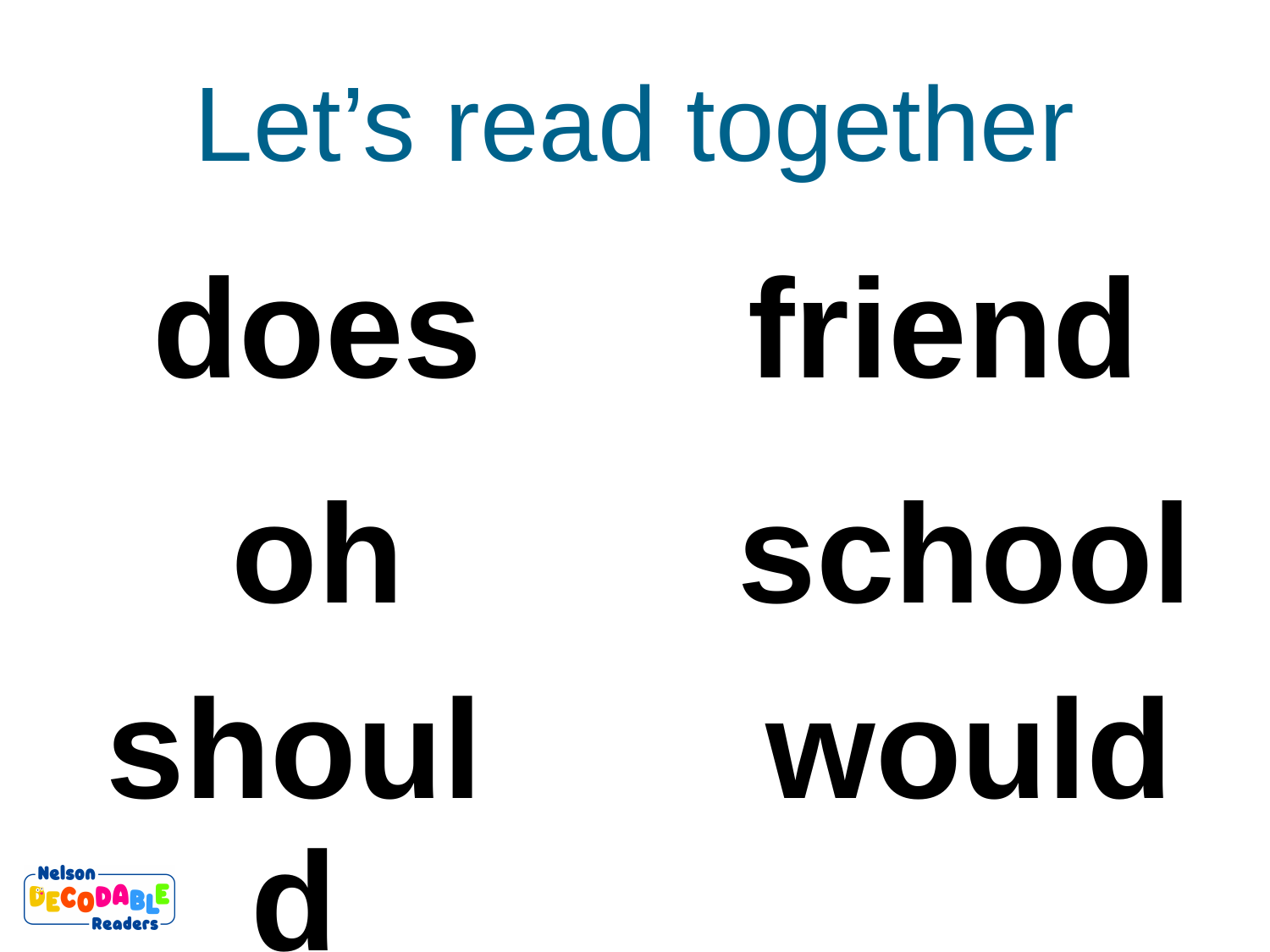

Let’s read together
does
friend
oh
school
would
should